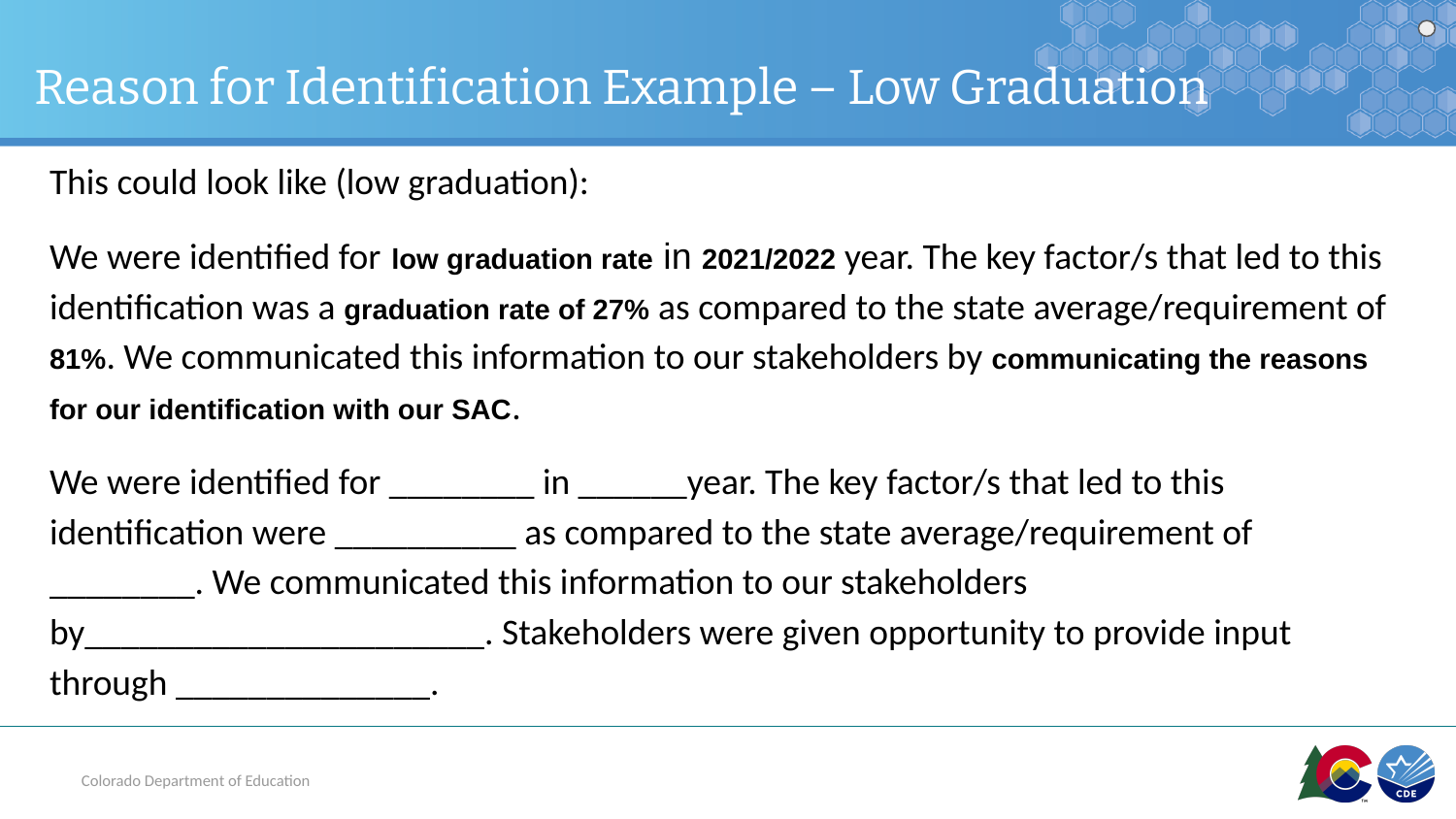

# Reason for Identification Example – Low Graduation
This could look like (low graduation):
We were identified for low graduation rate in 2021/2022 year. The key factor/s that led to this identification was a graduation rate of 27% as compared to the state average/requirement of 81%. We communicated this information to our stakeholders by communicating the reasons for our identification with our SAC.
We were identified for ________ in ______year. The key factor/s that led to this identification were __________ as compared to the state average/requirement of ________. We communicated this information to our stakeholders by______________________. Stakeholders were given opportunity to provide input through ______________.